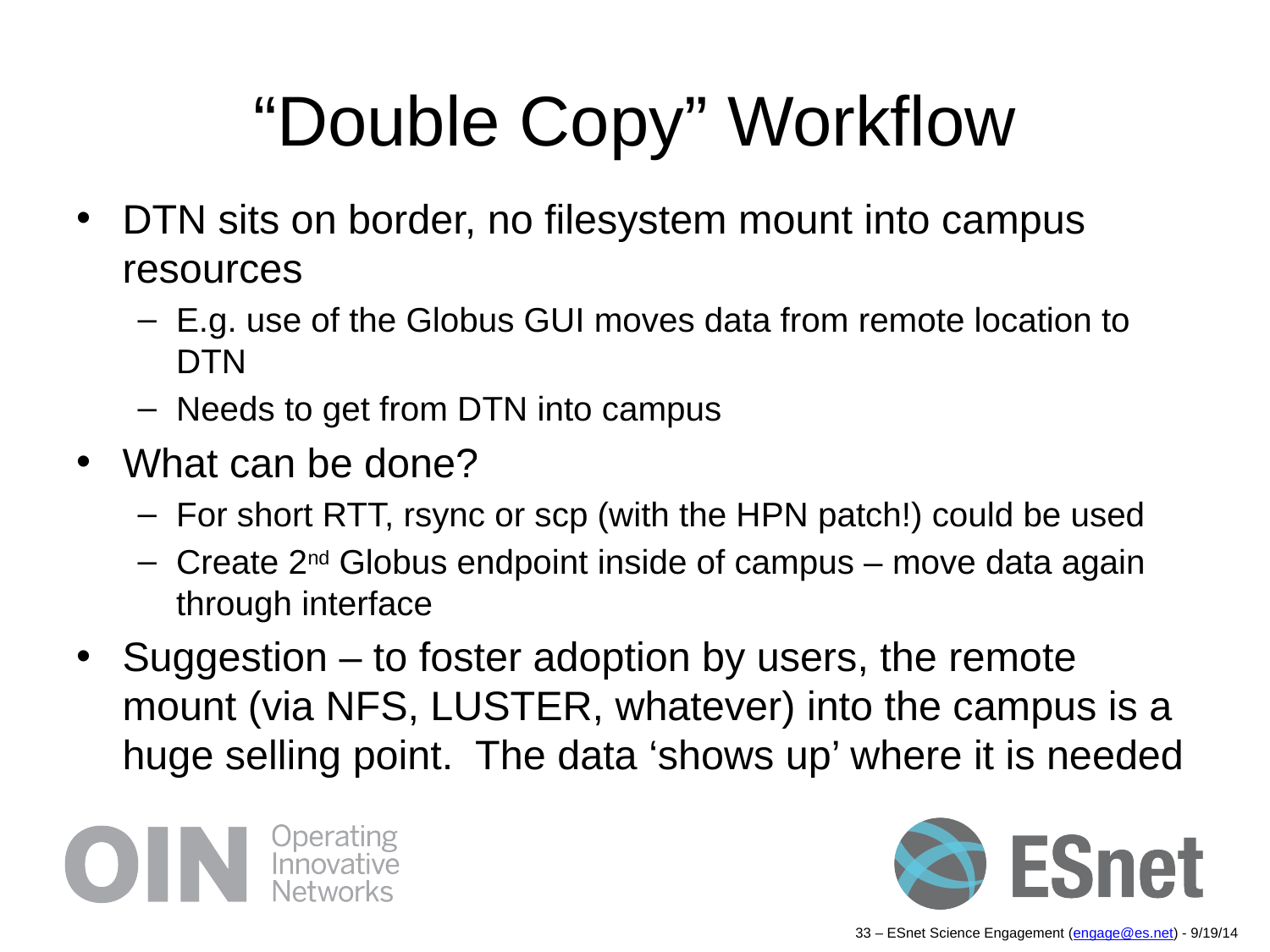

# “Double Copy” Workflow
DTN sits on border, no filesystem mount into campus resources
E.g. use of the Globus GUI moves data from remote location to DTN
Needs to get from DTN into campus
What can be done?
For short RTT, rsync or scp (with the HPN patch!) could be used
Create 2nd Globus endpoint inside of campus – move data again through interface
Suggestion – to foster adoption by users, the remote mount (via NFS, LUSTER, whatever) into the campus is a huge selling point.  The data ‘shows up’ where it is needed
33 – ESnet Science Engagement (engage@es.net) - 9/19/14